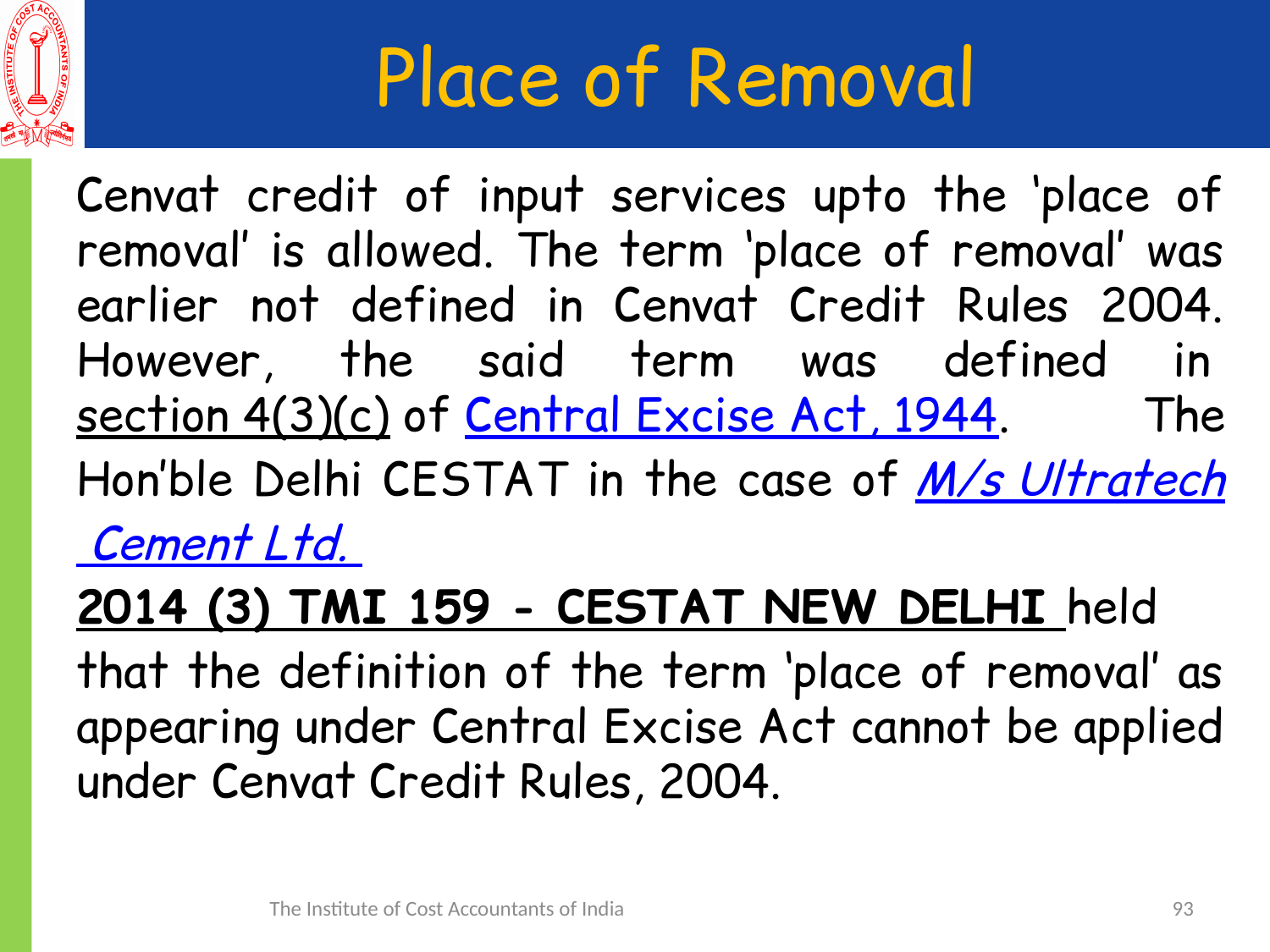

# Place of Removal
Cenvat credit of input services upto the ‘place of removal’ is allowed. The term ‘place of removal’ was earlier not defined in Cenvat Credit Rules 2004. However, the said term was defined in section 4(3)(c) of Central Excise Act, 1944. The Hon’ble Delhi CESTAT in the case of M/s Ultratech Cement Ltd. 2014 (3) TMI 159 - CESTAT NEW DELHI held that the definition of the term ‘place of removal’ as appearing under Central Excise Act cannot be applied under Cenvat Credit Rules, 2004.
The Institute of Cost Accountants of India
93